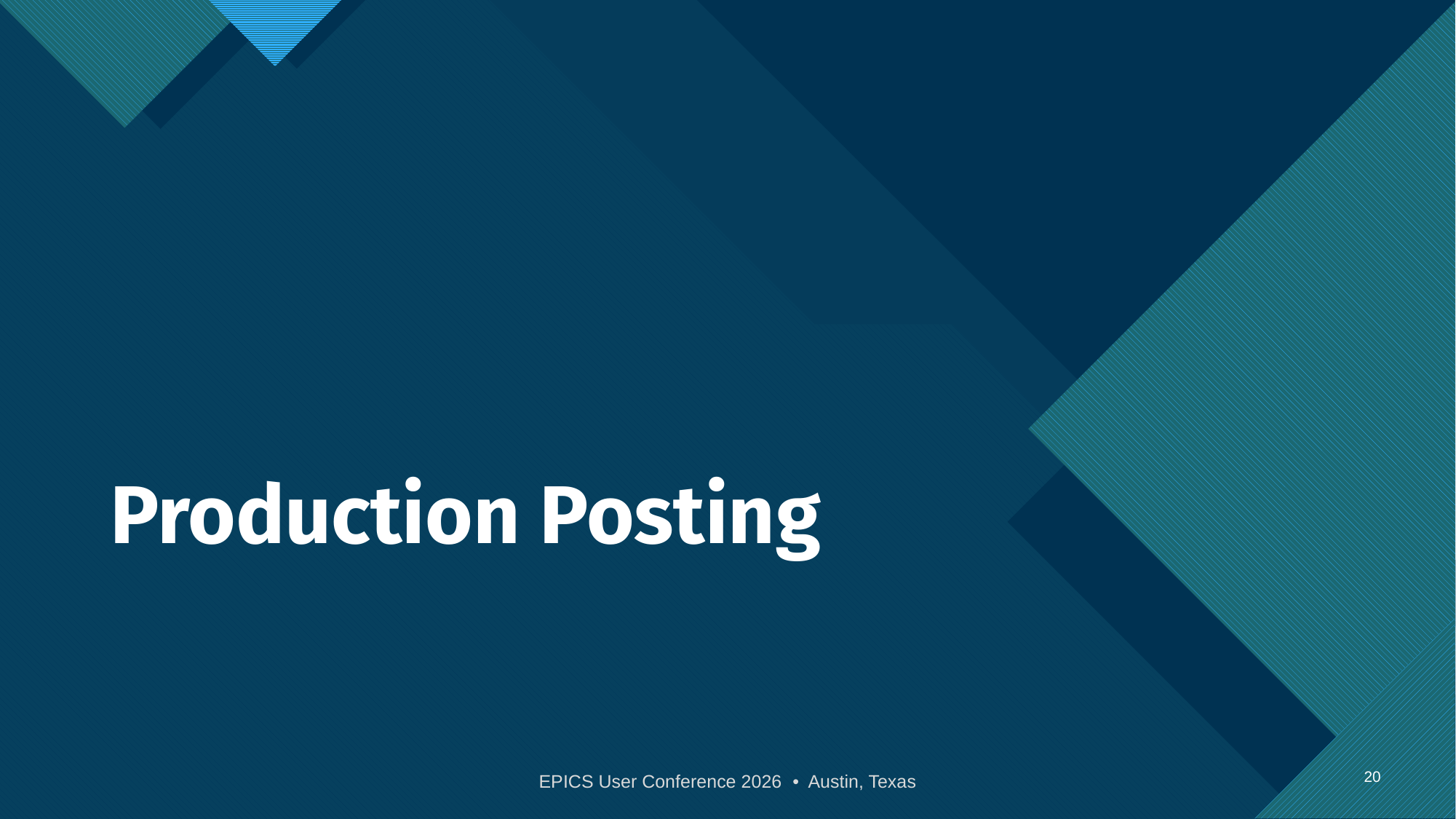

# Production Posting

20
EPICS User Conference 2026  •  Austin, Texas